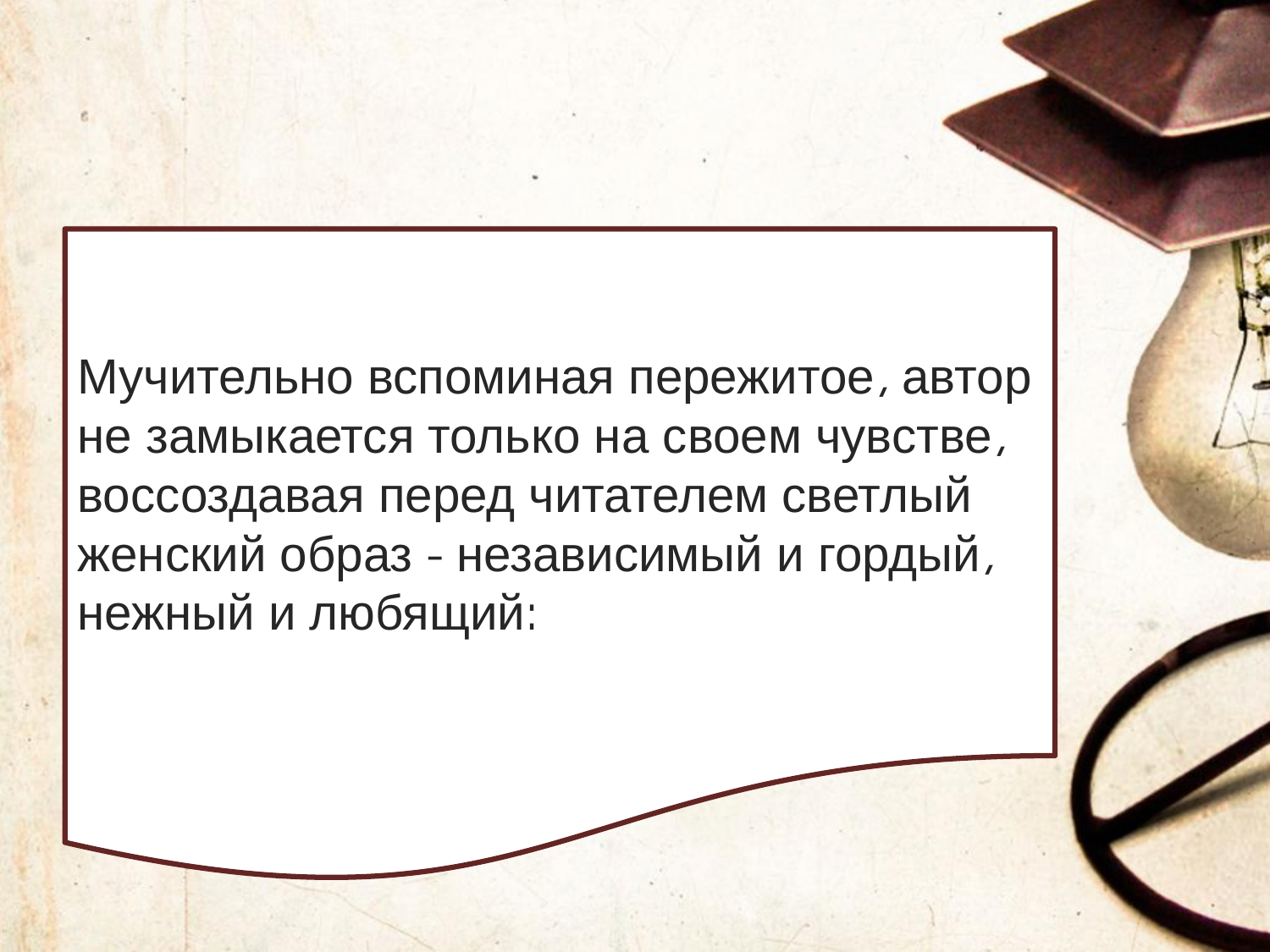

Мучительно вспоминая пережитое, автор не замыкается только на своем чувстве, воссоздавая перед читателем светлый женский образ - независимый и гордый, нежный и любящий: